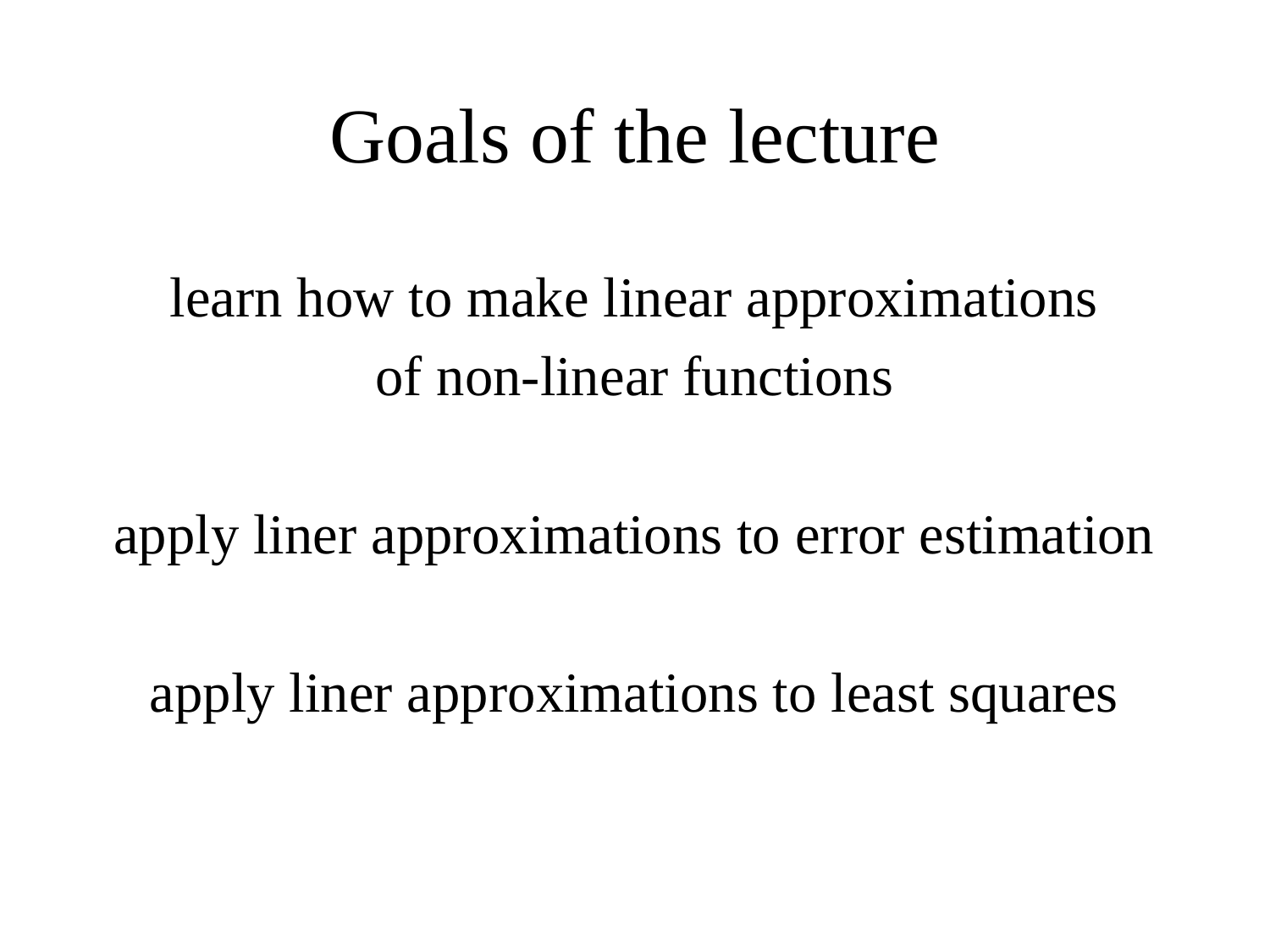

# Goals of the lecture
learn how to make linear approximations
of non-linear functions

apply liner approximations to error estimation

apply liner approximations to least squares